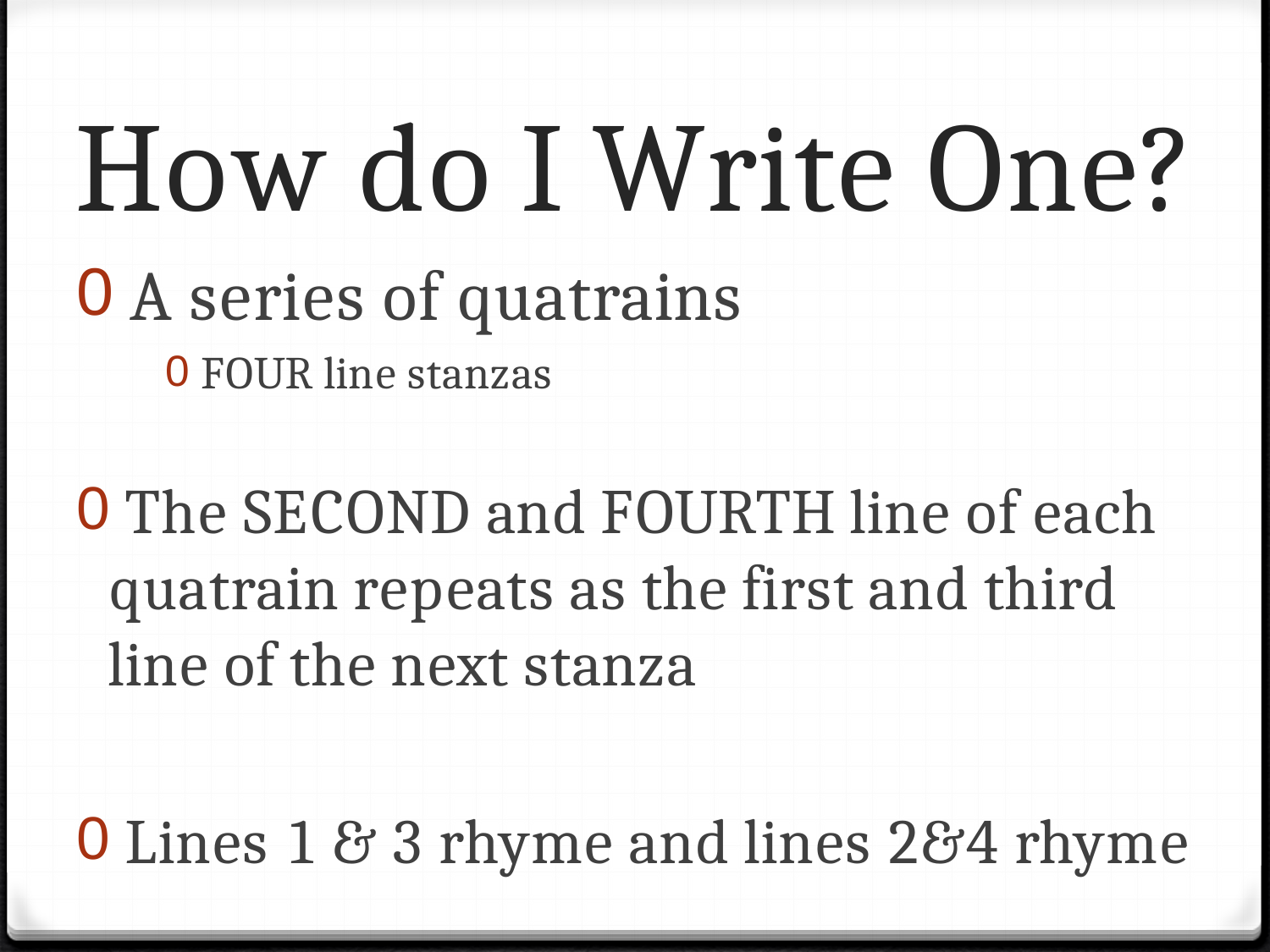

# How do I Write One?
 A series of quatrains
 FOUR line stanzas

 The SECOND and FOURTH line of each quatrain repeats as the first and third line of the next stanza

 Lines 1 & 3 rhyme and lines 2&4 rhyme